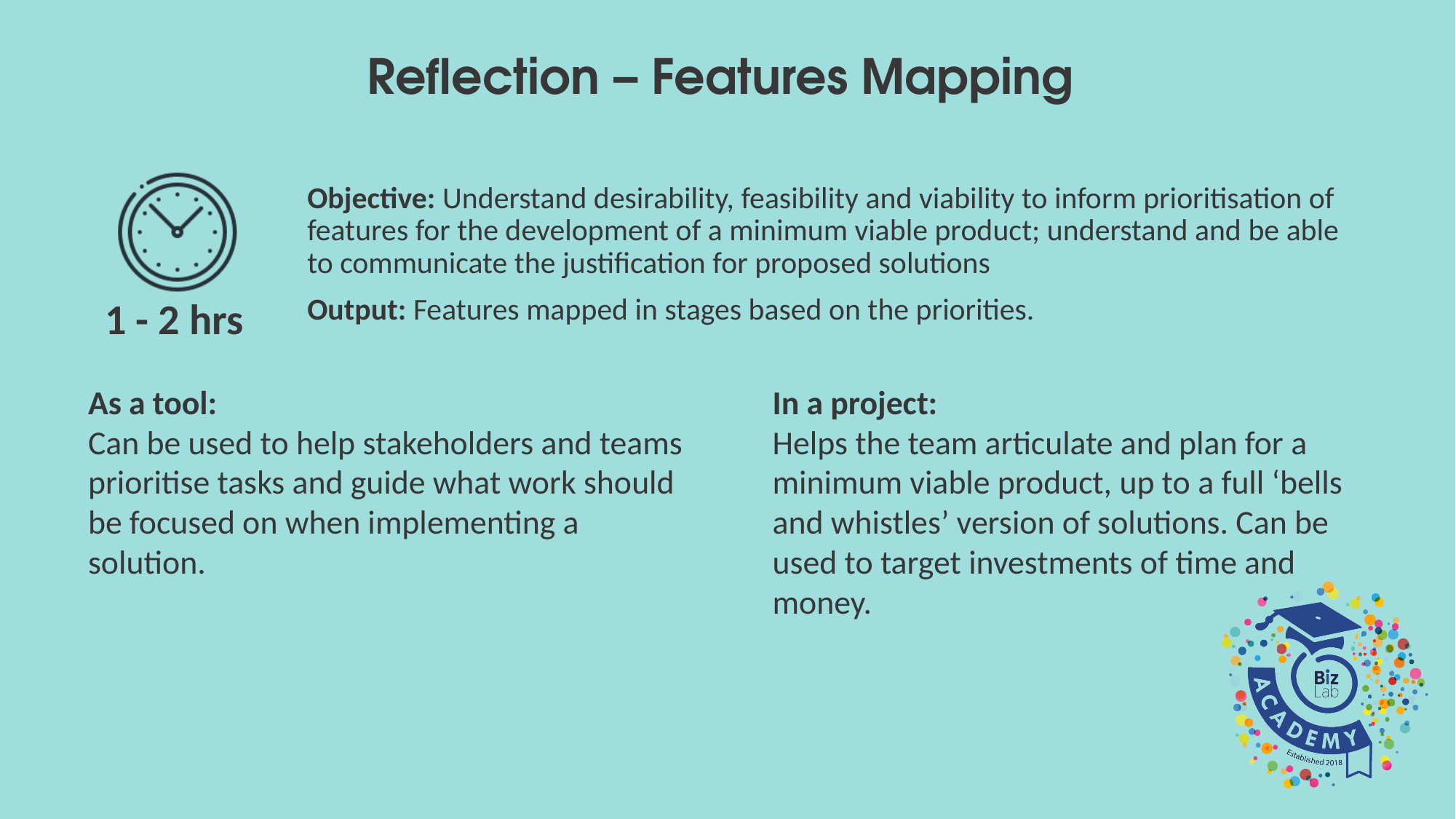

Reflection – Features Mapping
Objective: Understand desirability, feasibility and viability to inform prioritisation of features for the development of a minimum viable product; understand and be able to communicate the justification for proposed solutions
Output: Features mapped in stages based on the priorities.
1 - 2 hrs
In a project:
Helps the team articulate and plan for a minimum viable product, up to a full ‘bells and whistles’ version of solutions. Can be used to target investments of time and money.

As a tool:
Can be used to help stakeholders and teams prioritise tasks and guide what work should be focused on when implementing a solution.